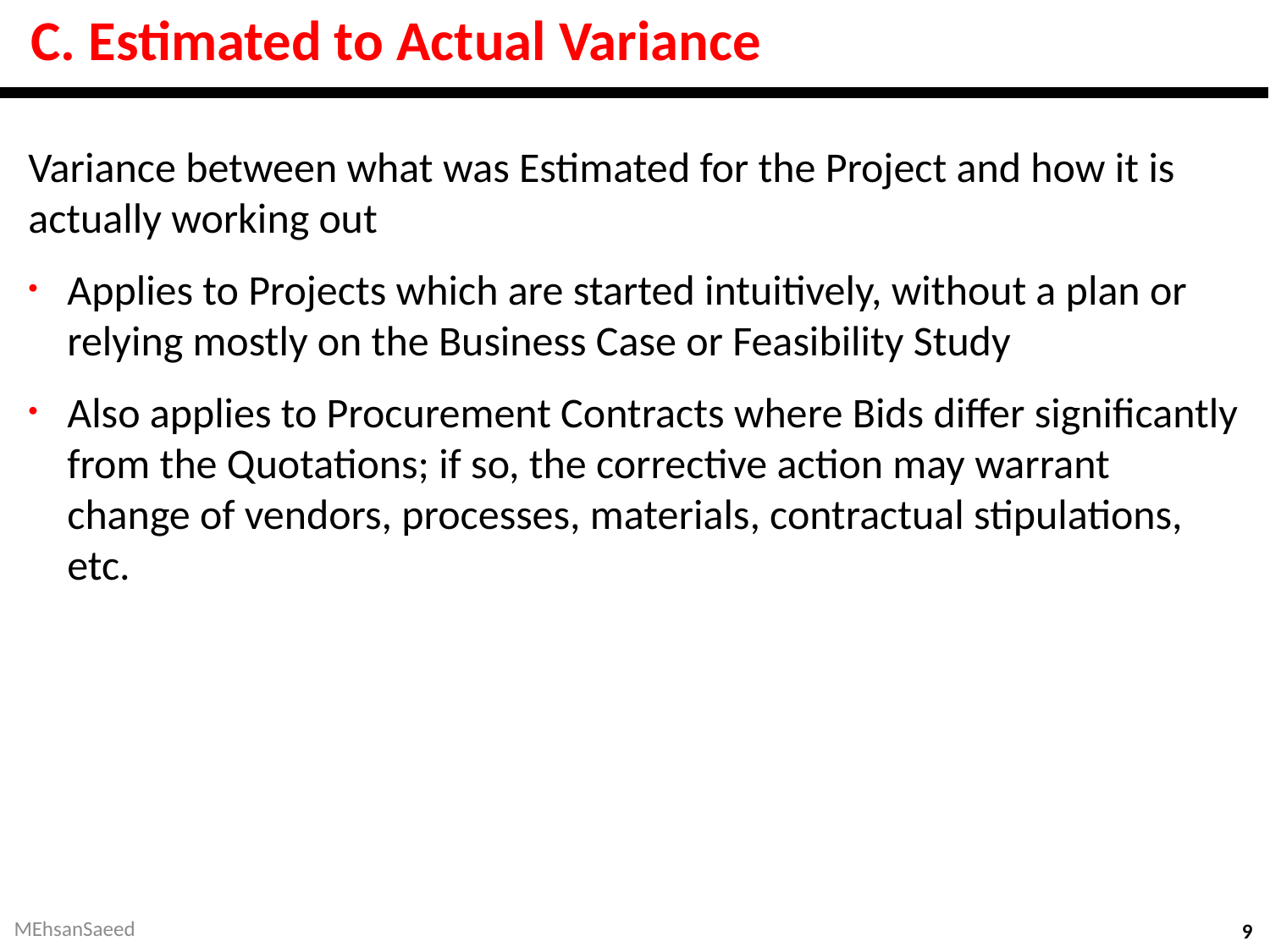

# C. Estimated to Actual Variance
Variance between what was Estimated for the Project and how it is actually working out
Applies to Projects which are started intuitively, without a plan or relying mostly on the Business Case or Feasibility Study
Also applies to Procurement Contracts where Bids differ significantly from the Quotations; if so, the corrective action may warrant change of vendors, processes, materials, contractual stipulations, etc.
MEhsanSaeed
9